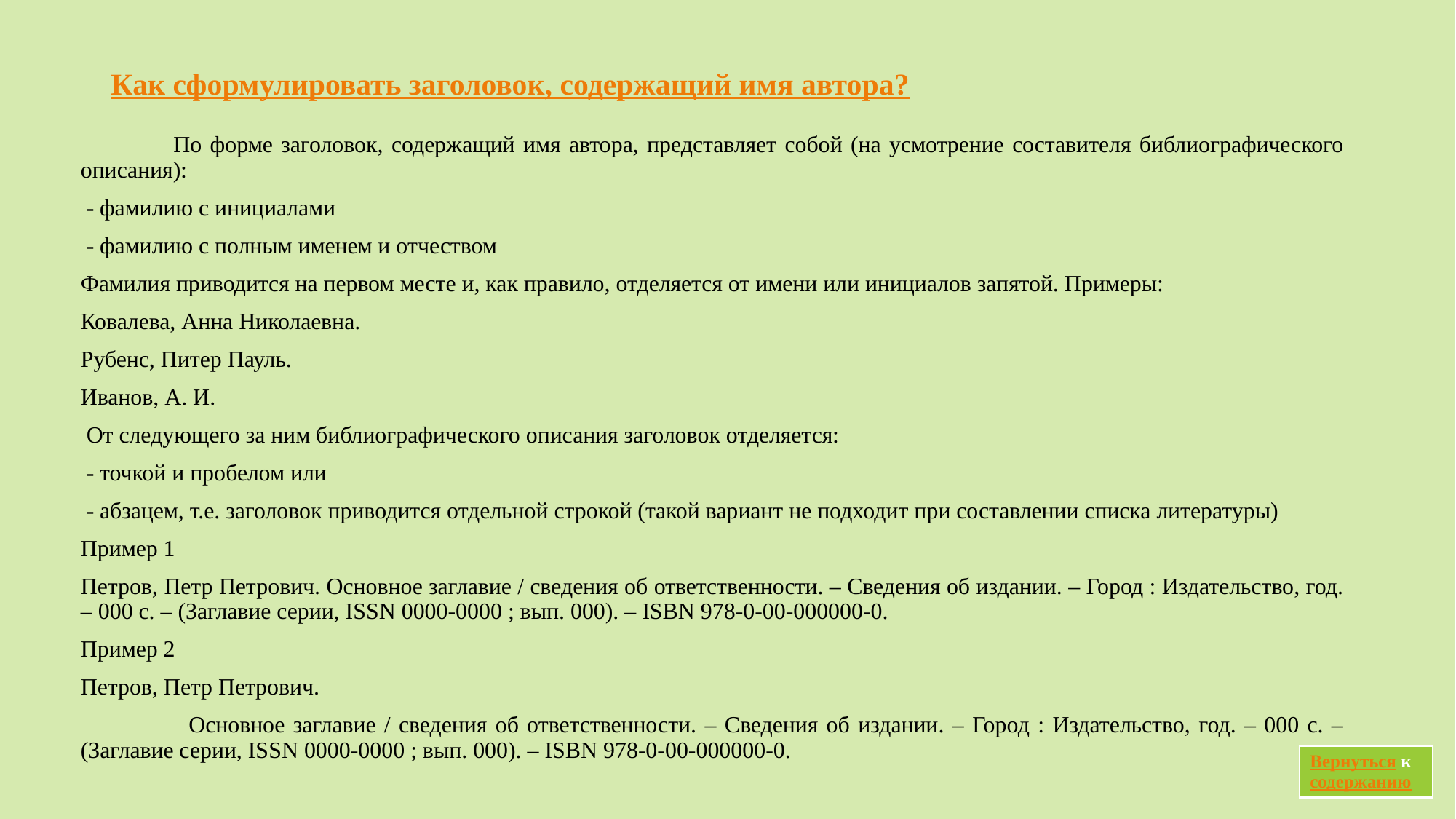

# Как сформулировать заголовок, содержащий имя автора?
	По форме заголовок, содержащий имя автора, представляет собой (на усмотрение составителя библиографического описания):
 - фамилию с инициалами
 - фамилию с полным именем и отчеством
Фамилия приводится на первом месте и, как правило, отделяется от имени или инициалов запятой. Примеры:
Ковалева, Анна Николаевна.
Рубенс, Питер Пауль.
Иванов, А. И.
 От следующего за ним библиографического описания заголовок отделяется:
 - точкой и пробелом или
 - абзацем, т.е. заголовок приводится отдельной строкой (такой вариант не подходит при составлении списка литературы)
Пример 1
Петров, Петр Петрович. Основное заглавие / сведения об ответственности. – Сведения об издании. – Город : Издательство, год. – 000 с. – (Заглавие серии, ISSN 0000-0000 ; вып. 000). – ISBN 978-0-00-000000-0.
Пример 2
Петров, Петр Петрович.
             Основное заглавие / сведения об ответственности. – Сведения об издании. – Город : Издательство, год. – 000 с. – (Заглавие серии, ISSN 0000-0000 ; вып. 000). – ISBN 978-0-00-000000-0.

| Вернуться к содержанию |
| --- |